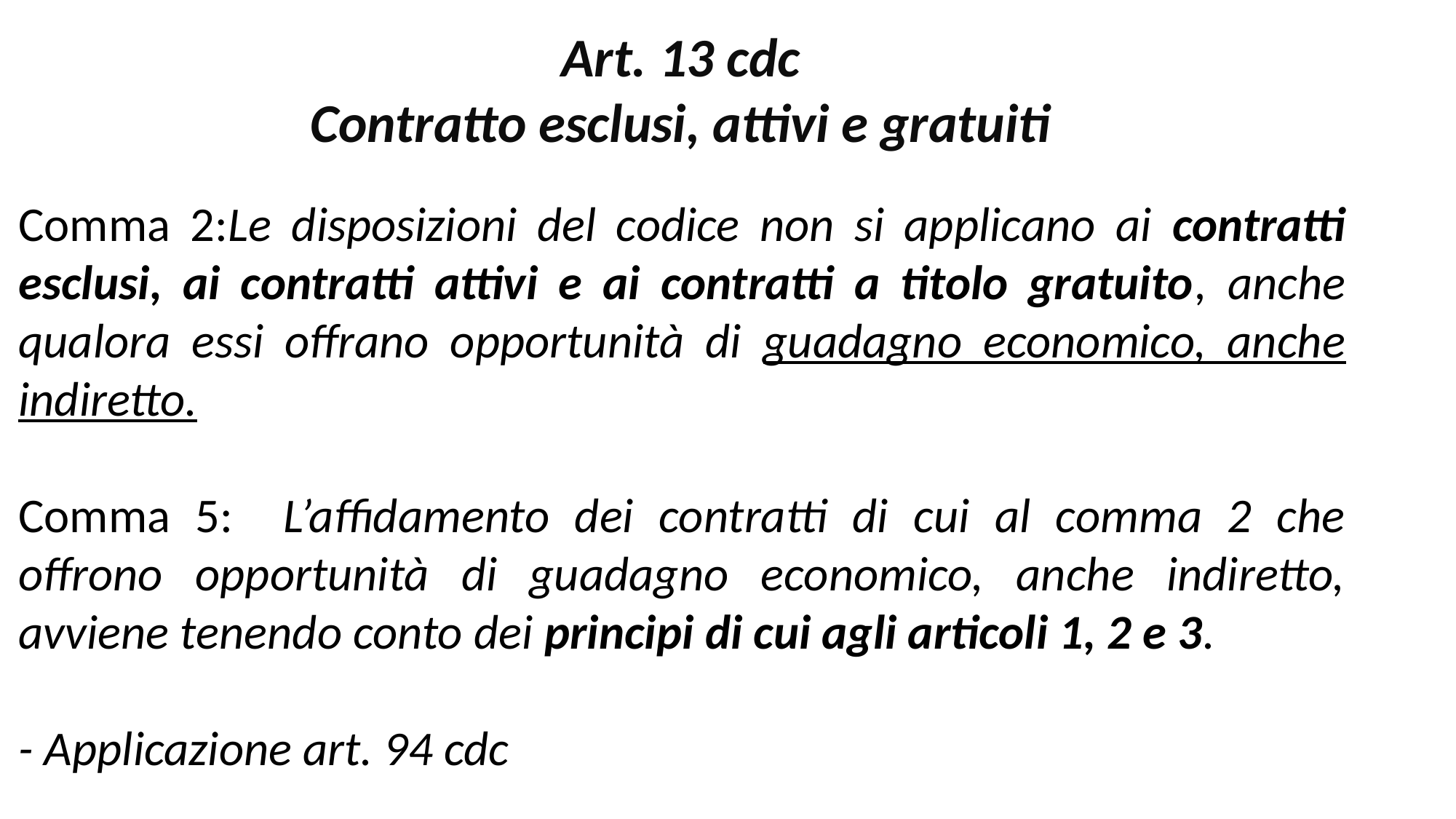

Art. 13 cdc
Contratto esclusi, attivi e gratuiti

Comma 2:Le disposizioni del codice non si applicano ai contratti esclusi, ai contratti attivi e ai contratti a titolo gratuito, anche qualora essi offrano opportunità di guadagno economico, anche indiretto.

Comma 5:  L’affidamento dei contratti di cui al comma 2 che offrono opportunità di guadagno economico, anche indiretto, avviene tenendo conto dei principi di cui agli articoli 1, 2 e 3.

- Applicazione art. 94 cdc